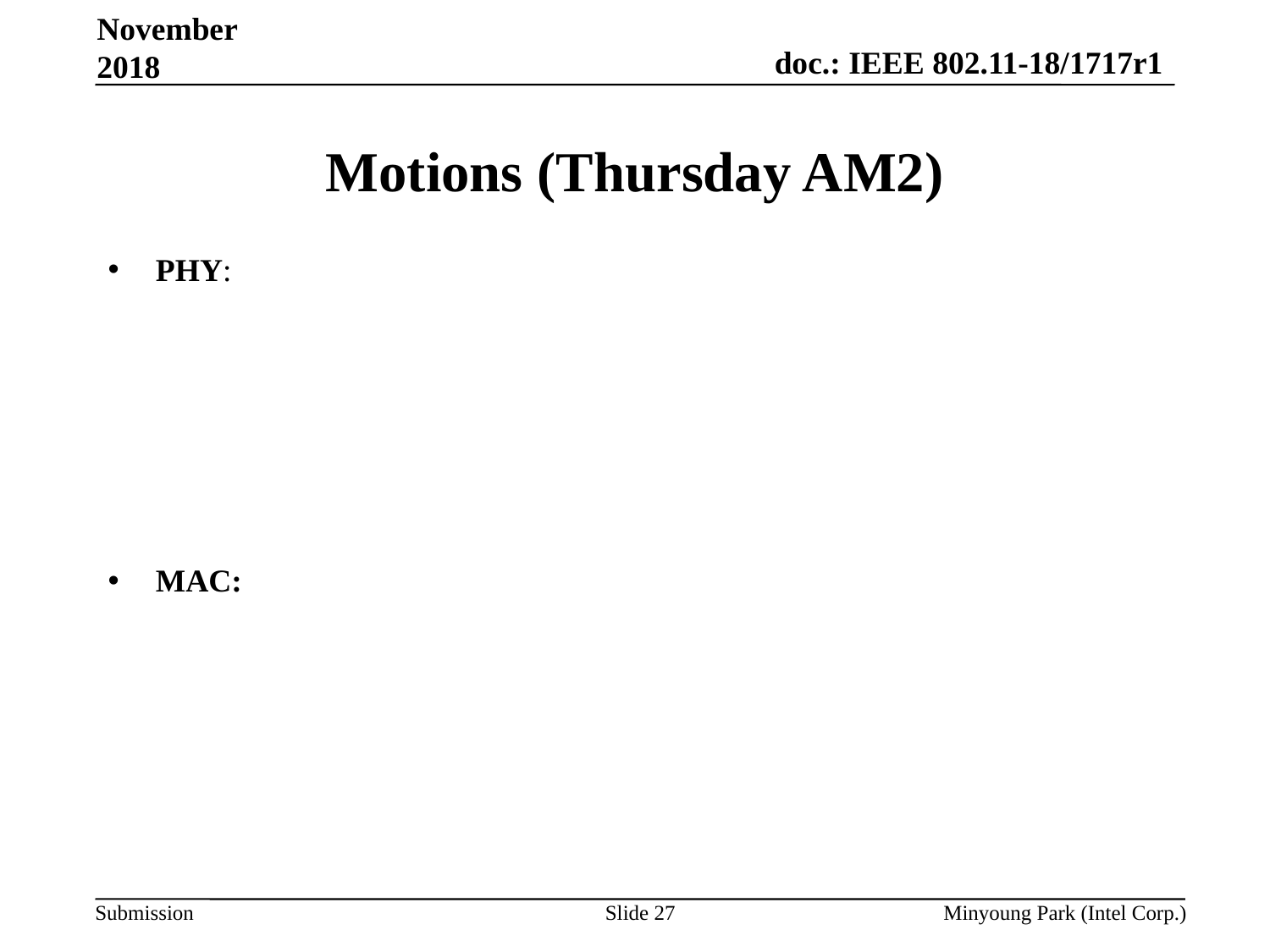

November 2018
# Motions (Thursday AM2)
PHY:

MAC:

Slide 27
Minyoung Park (Intel Corp.)